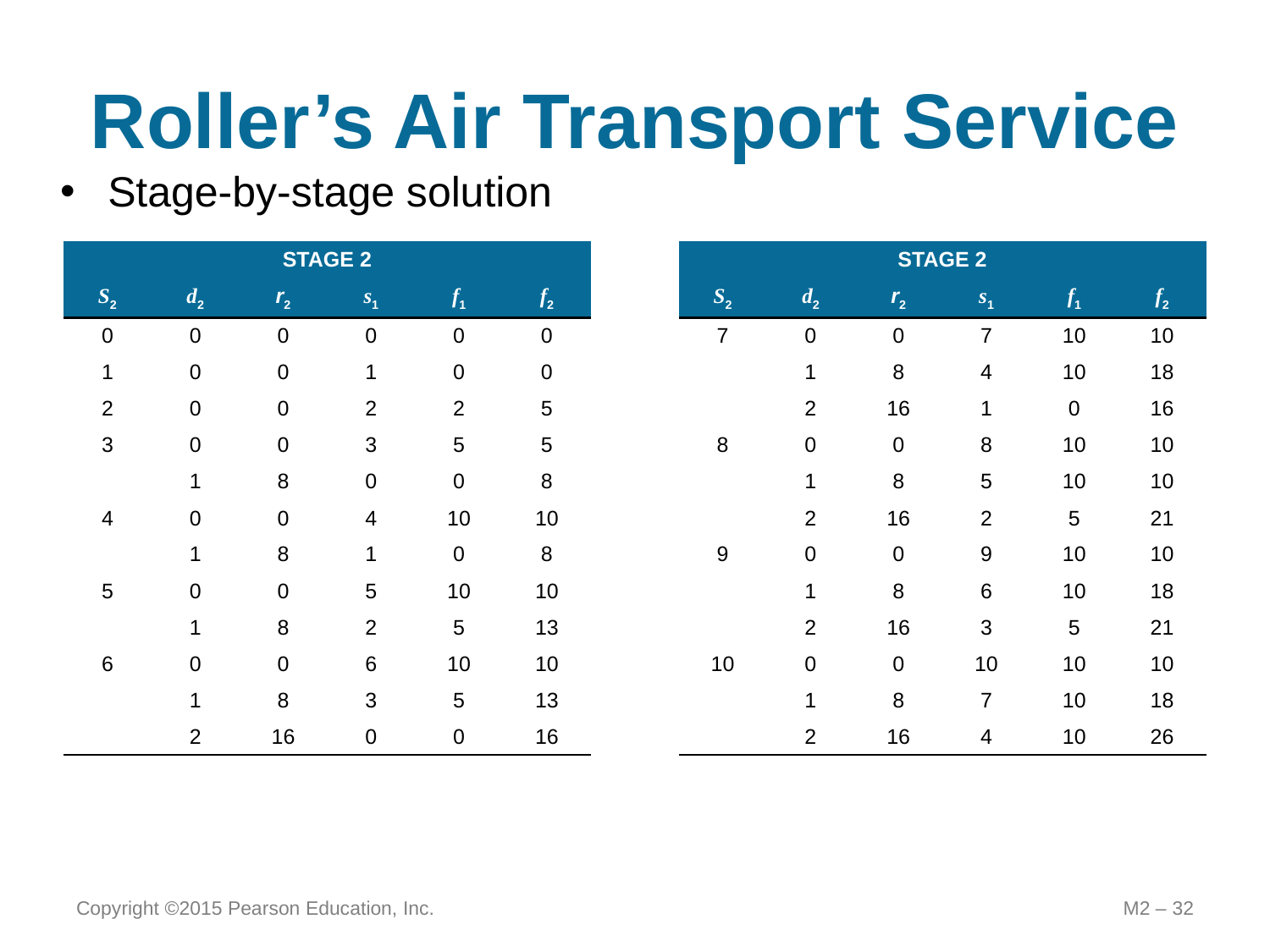

# Roller’s Air Transport Service
Stage-by-stage solution
| STAGE 2 |  |  |  |  |  |  | STAGE 2 |  |  |  |  |  |
| --- | --- | --- | --- | --- | --- | --- | --- | --- | --- | --- | --- | --- |
| S2 | d2 | r2 | s1 | f1 | f2 |  | S2 | d2 | r2 | s1 | f1 | f2 |
| 0 | 0 | 0 | 0 | 0 | 0 |  | 7 | 0 | 0 | 7 | 10 | 10 |
| 1 | 0 | 0 | 1 | 0 | 0 |  |  | 1 | 8 | 4 | 10 | 18 |
| 2 | 0 | 0 | 2 | 2 | 5 |  |  | 2 | 16 | 1 | 0 | 16 |
| 3 | 0 | 0 | 3 | 5 | 5 |  | 8 | 0 | 0 | 8 | 10 | 10 |
|  | 1 | 8 | 0 | 0 | 8 |  |  | 1 | 8 | 5 | 10 | 10 |
| 4 | 0 | 0 | 4 | 10 | 10 |  |  | 2 | 16 | 2 | 5 | 21 |
|  | 1 | 8 | 1 | 0 | 8 |  | 9 | 0 | 0 | 9 | 10 | 10 |
| 5 | 0 | 0 | 5 | 10 | 10 |  |  | 1 | 8 | 6 | 10 | 18 |
|  | 1 | 8 | 2 | 5 | 13 |  |  | 2 | 16 | 3 | 5 | 21 |
| 6 | 0 | 0 | 6 | 10 | 10 |  | 10 | 0 | 0 | 10 | 10 | 10 |
|  | 1 | 8 | 3 | 5 | 13 |  |  | 1 | 8 | 7 | 10 | 18 |
|  | 2 | 16 | 0 | 0 | 16 |  |  | 2 | 16 | 4 | 10 | 26 |
Copyright ©2015 Pearson Education, Inc.
M2 – 32